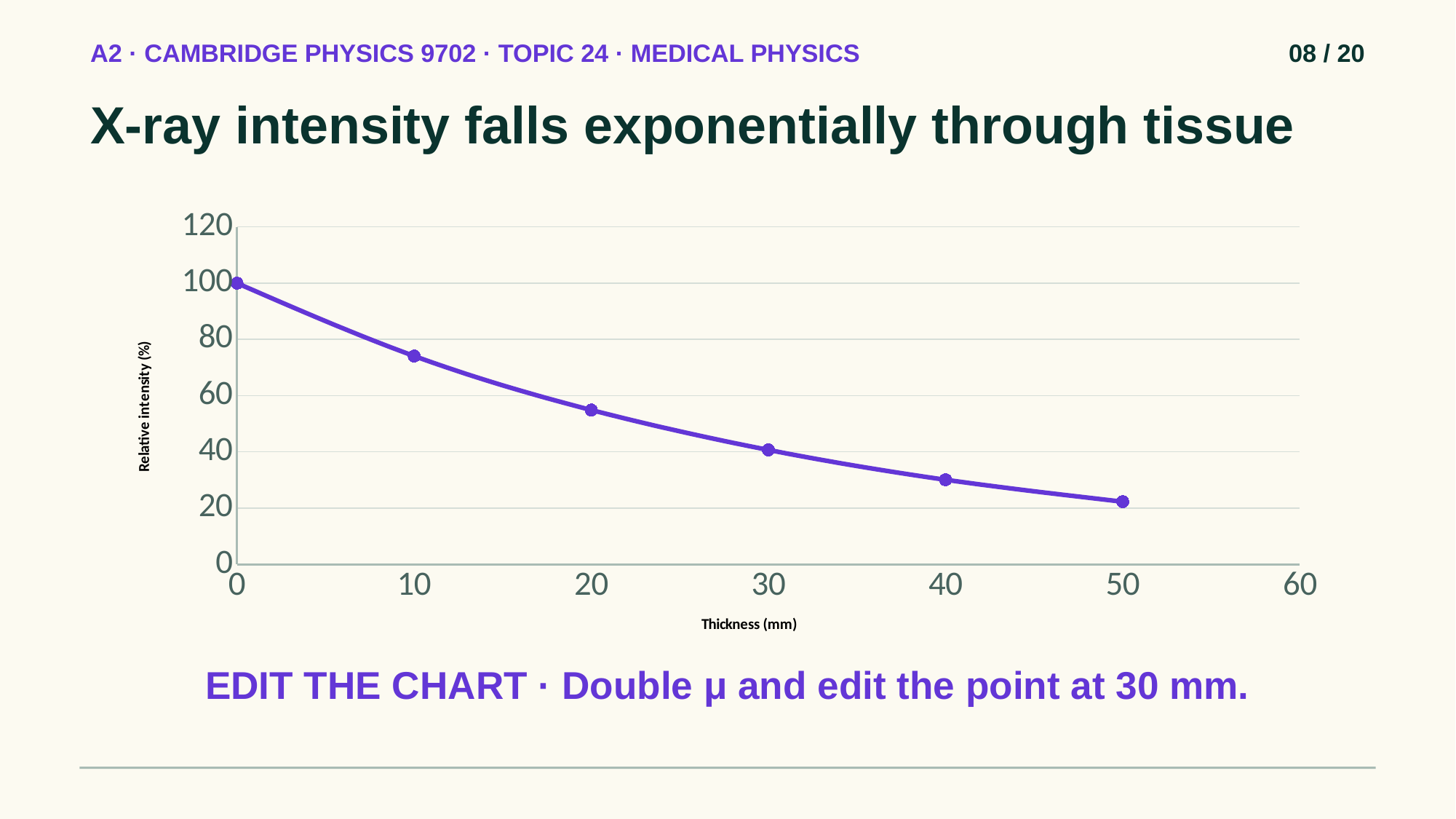

A2 · CAMBRIDGE PHYSICS 9702 · TOPIC 24 · MEDICAL PHYSICS
08 / 20
X-ray intensity falls exponentially through tissue

### Chart

| Category |  |
|---|---|
EDIT THE CHART · Double μ and edit the point at 30 mm.